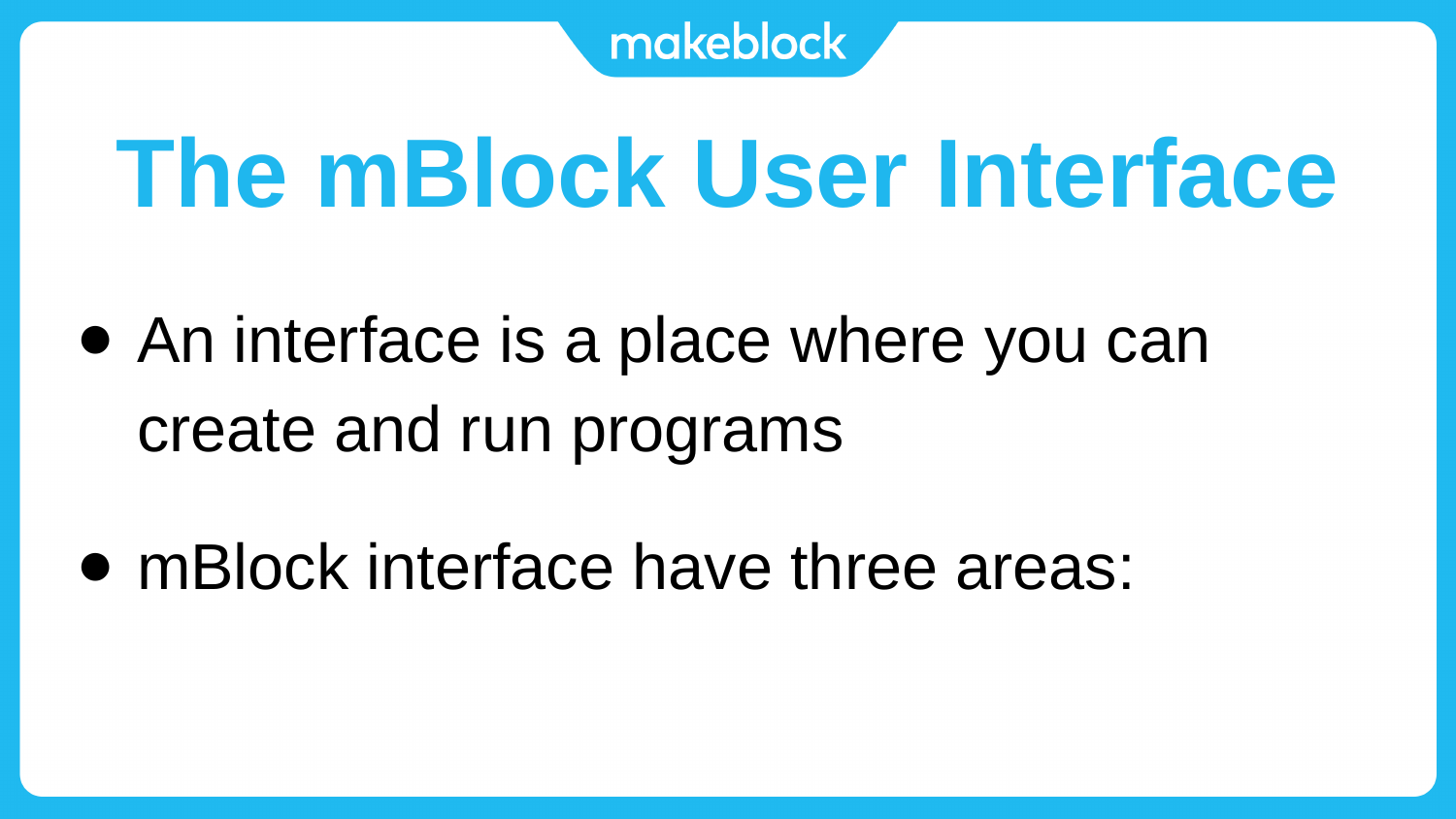

# The mBlock User Interface
An interface is a place where you can create and run programs
mBlock interface have three areas: